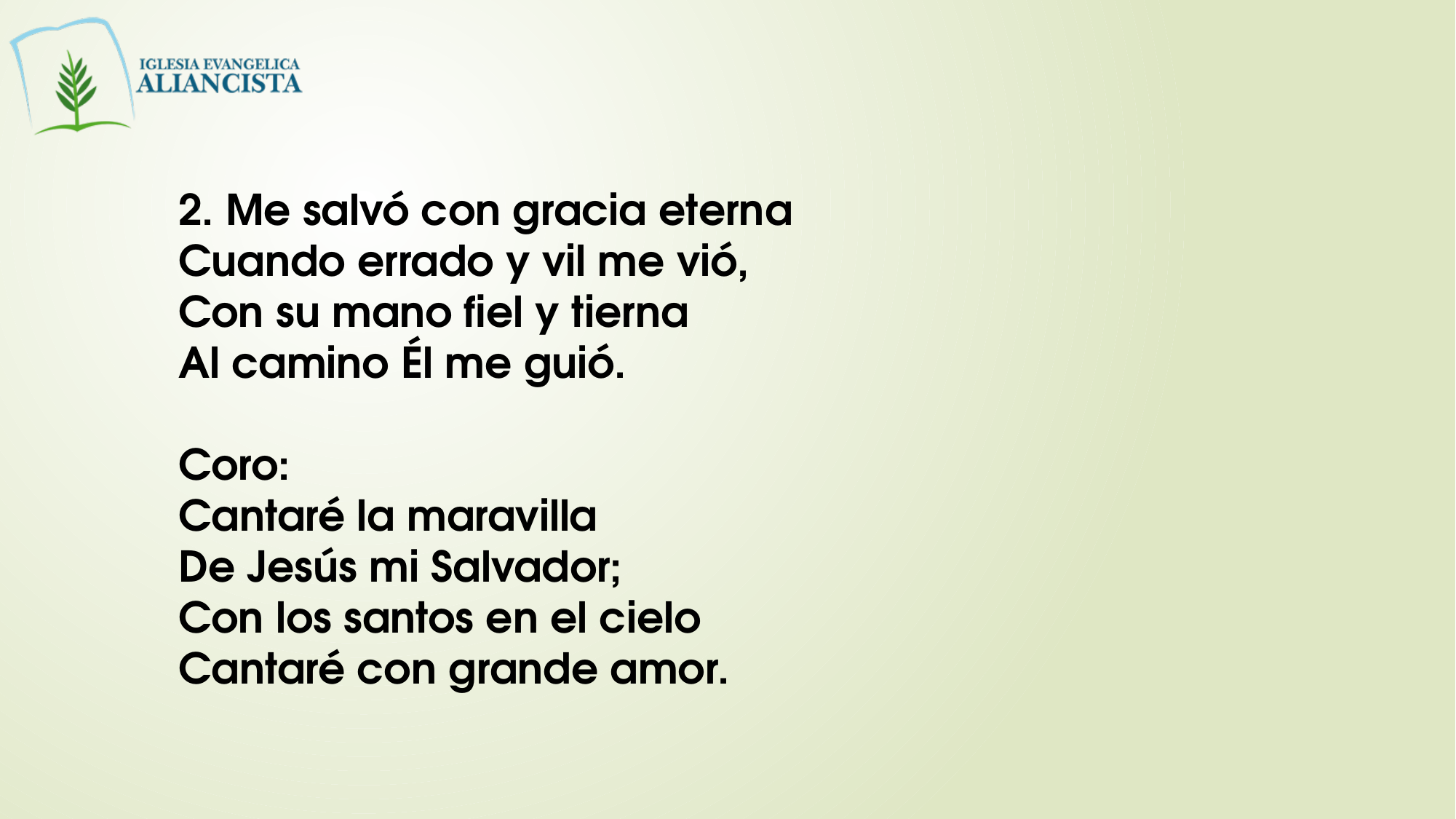

2. Me salvó con gracia eterna
Cuando errado y vil me vió,
Con su mano fiel y tierna
Al camino Él me guió.

Coro:
Cantaré la maravilla
De Jesús mi Salvador;
Con los santos en el cielo
Cantaré con grande amor.